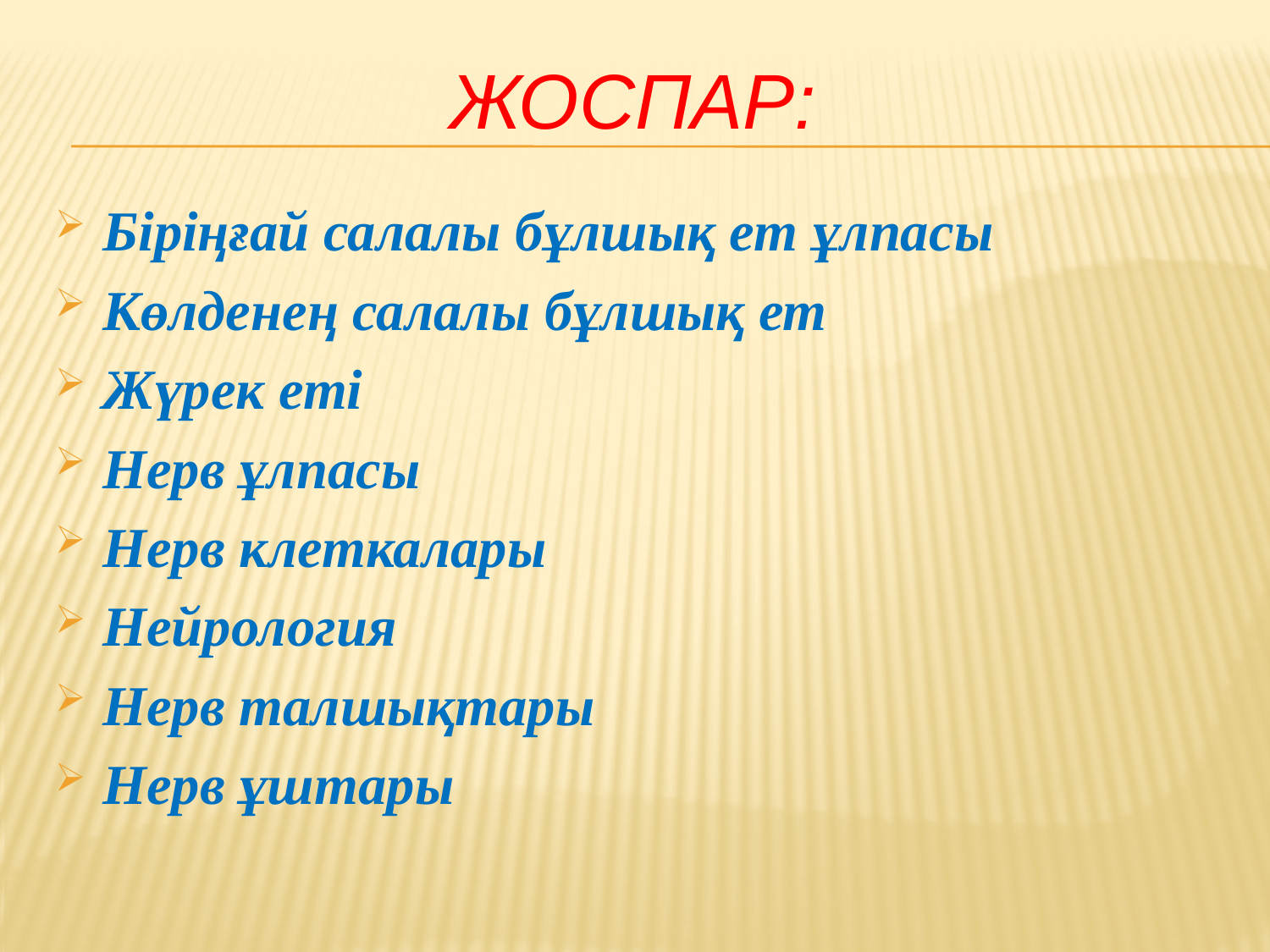

# Жоспар:
Біріңғай салалы бұлшық ет ұлпасы
Көлденең салалы бұлшық ет
Жүрек еті
Нерв ұлпасы
Нерв клеткалары
Нейрология
Нерв талшықтары
Нерв ұштары